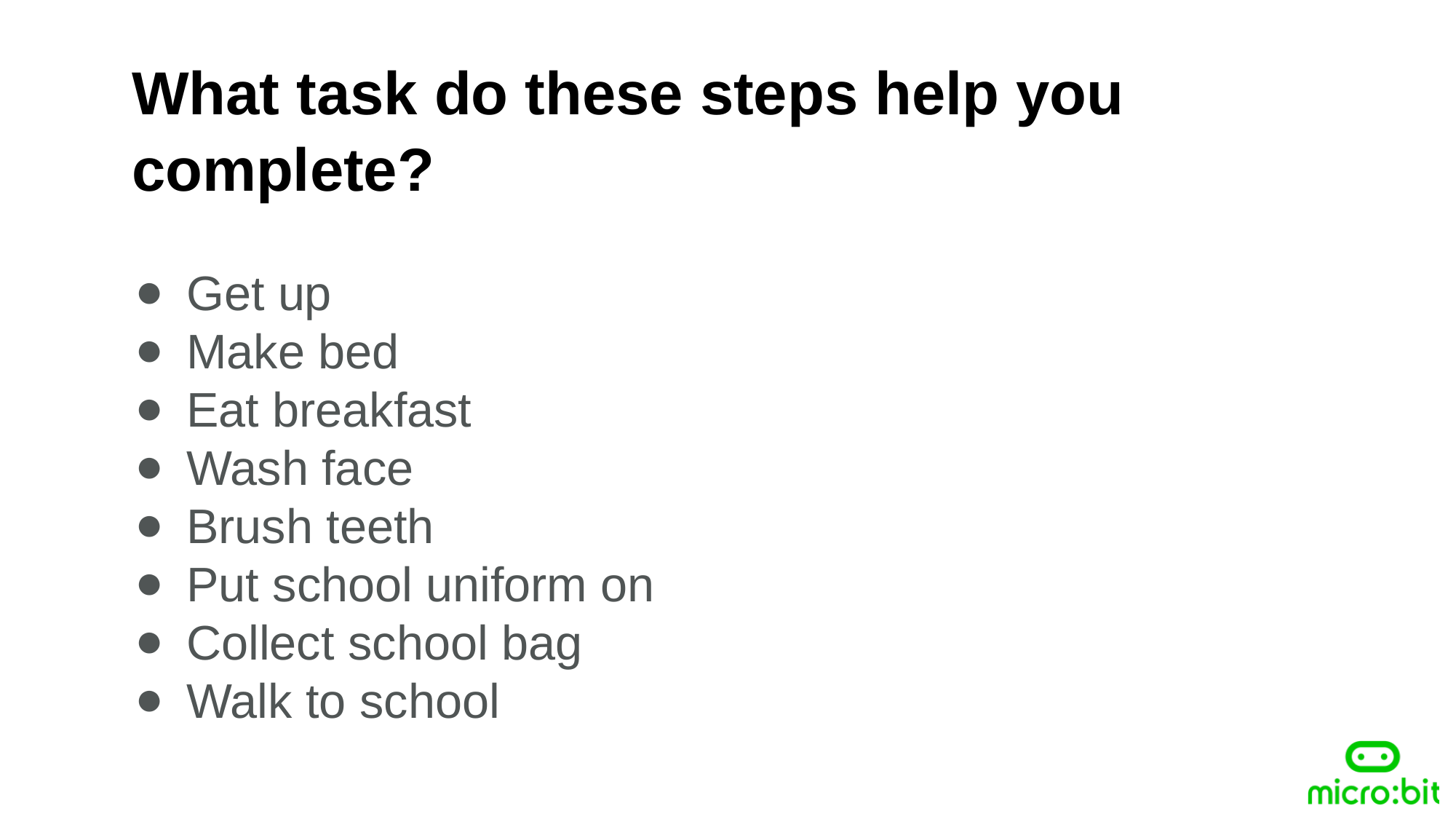

What task do these steps help you complete?

Get up
Make bed
Eat breakfast
Wash face
Brush teeth
Put school uniform on
Collect school bag
Walk to school